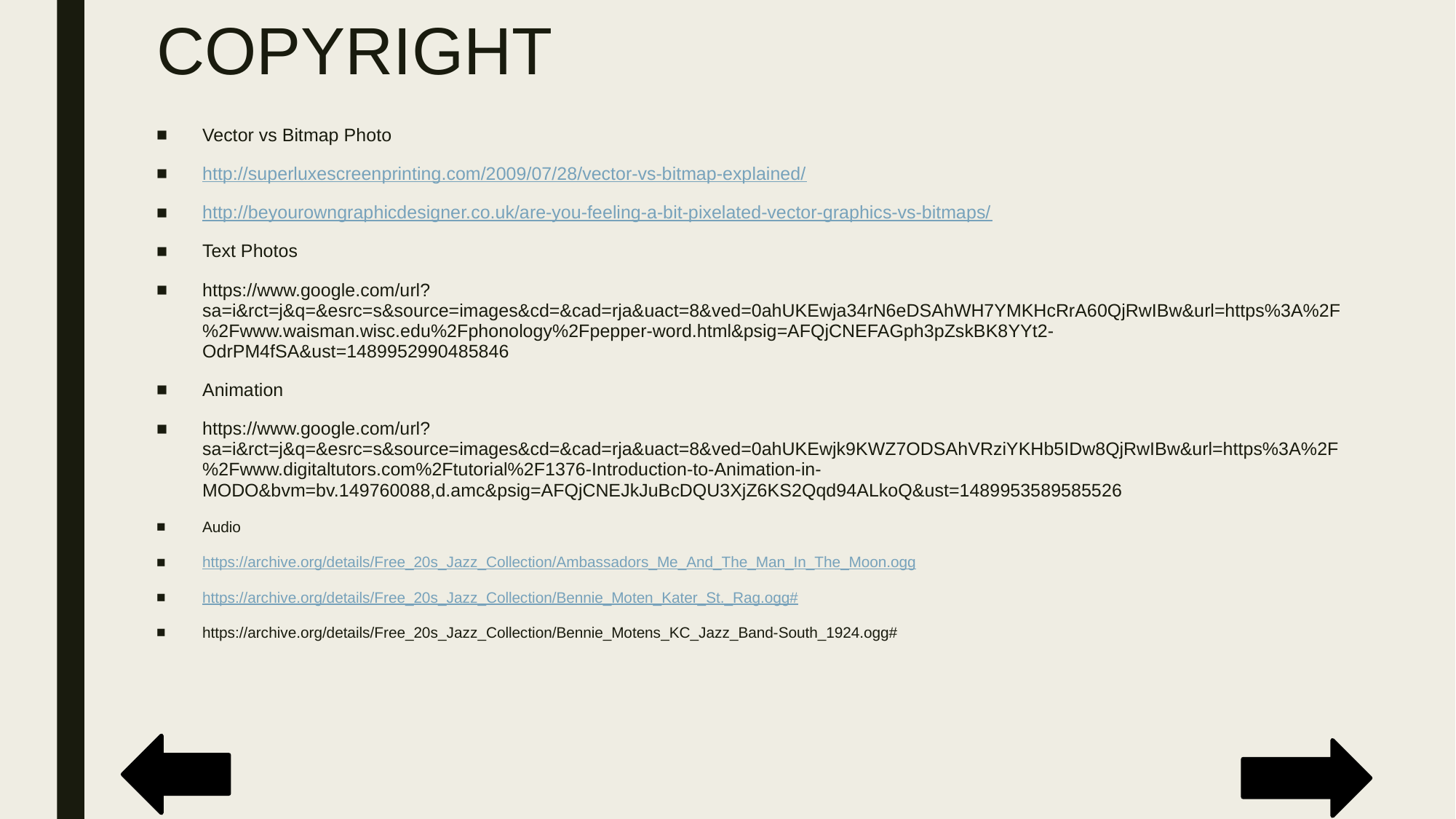

# COPYRIGHT
Vector vs Bitmap Photo
http://superluxescreenprinting.com/2009/07/28/vector-vs-bitmap-explained/
http://beyourowngraphicdesigner.co.uk/are-you-feeling-a-bit-pixelated-vector-graphics-vs-bitmaps/
Text Photos
https://www.google.com/url?sa=i&rct=j&q=&esrc=s&source=images&cd=&cad=rja&uact=8&ved=0ahUKEwja34rN6eDSAhWH7YMKHcRrA60QjRwIBw&url=https%3A%2F%2Fwww.waisman.wisc.edu%2Fphonology%2Fpepper-word.html&psig=AFQjCNEFAGph3pZskBK8YYt2-OdrPM4fSA&ust=1489952990485846
Animation
https://www.google.com/url?sa=i&rct=j&q=&esrc=s&source=images&cd=&cad=rja&uact=8&ved=0ahUKEwjk9KWZ7ODSAhVRziYKHb5IDw8QjRwIBw&url=https%3A%2F%2Fwww.digitaltutors.com%2Ftutorial%2F1376-Introduction-to-Animation-in-MODO&bvm=bv.149760088,d.amc&psig=AFQjCNEJkJuBcDQU3XjZ6KS2Qqd94ALkoQ&ust=1489953589585526
Audio
https://archive.org/details/Free_20s_Jazz_Collection/Ambassadors_Me_And_The_Man_In_The_Moon.ogg
https://archive.org/details/Free_20s_Jazz_Collection/Bennie_Moten_Kater_St._Rag.ogg#
https://archive.org/details/Free_20s_Jazz_Collection/Bennie_Motens_KC_Jazz_Band-South_1924.ogg#